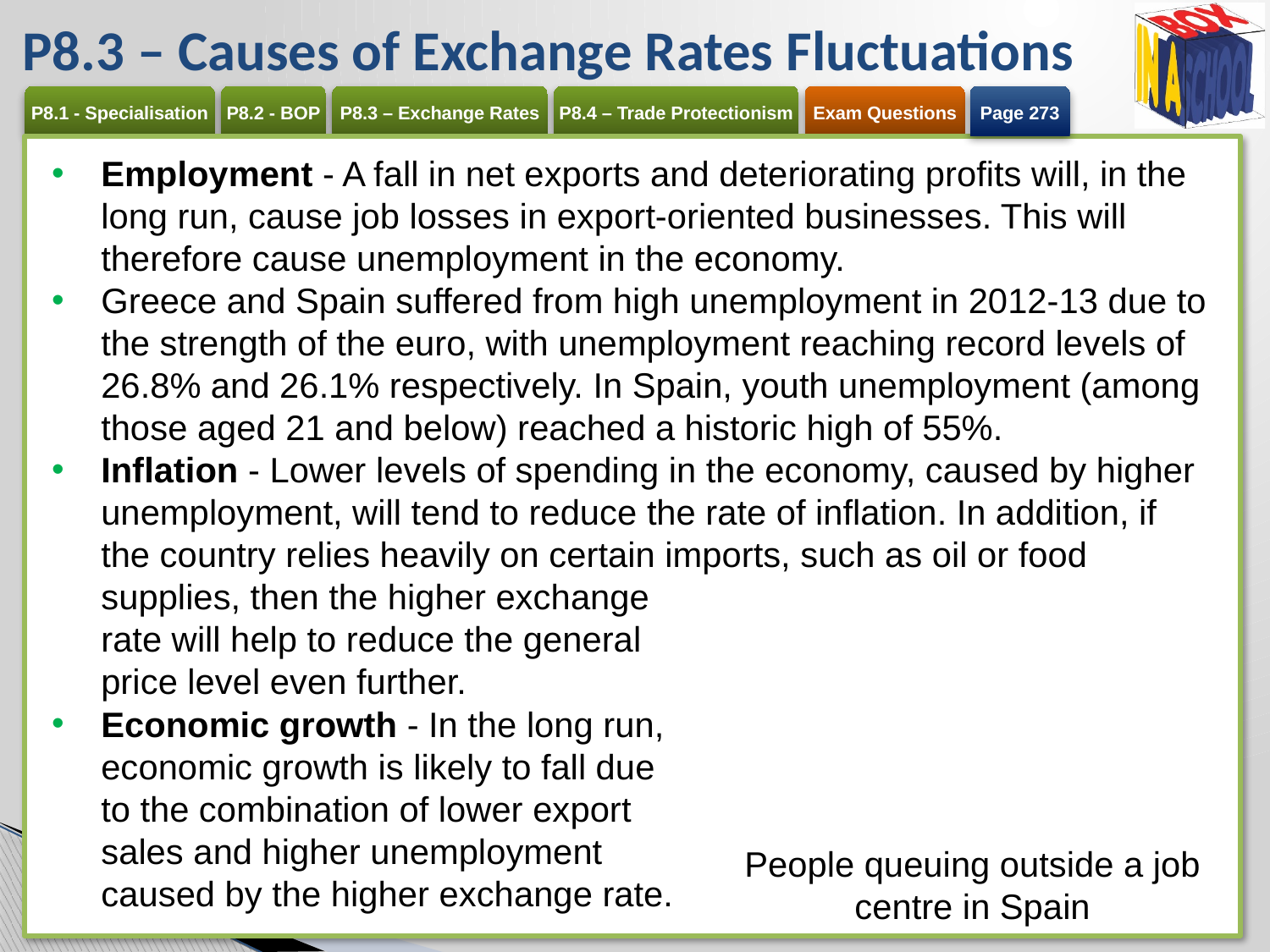

# P8.3 – Causes of Exchange Rates Fluctuations
Page 273
Employment - A fall in net exports and deteriorating profits will, in the long run, cause job losses in export-oriented businesses. This will therefore cause unemployment in the economy.
Greece and Spain suffered from high unemployment in 2012-13 due to the strength of the euro, with unemployment reaching record levels of 26.8% and 26.1% respectively. In Spain, youth unemployment (among those aged 21 and below) reached a historic high of 55%.
Inflation - Lower levels of spending in the economy, caused by higher unemployment, will tend to reduce the rate of inflation. In addition, if the country relies heavily on certain imports, such as oil or food supplies, then the higher exchange
rate will help to reduce the general
price level even further.
Economic growth - In the long run,
economic growth is likely to fall due
to the combination of lower export
sales and higher unemployment
caused by the higher exchange rate.
People queuing outside a job centre in Spain